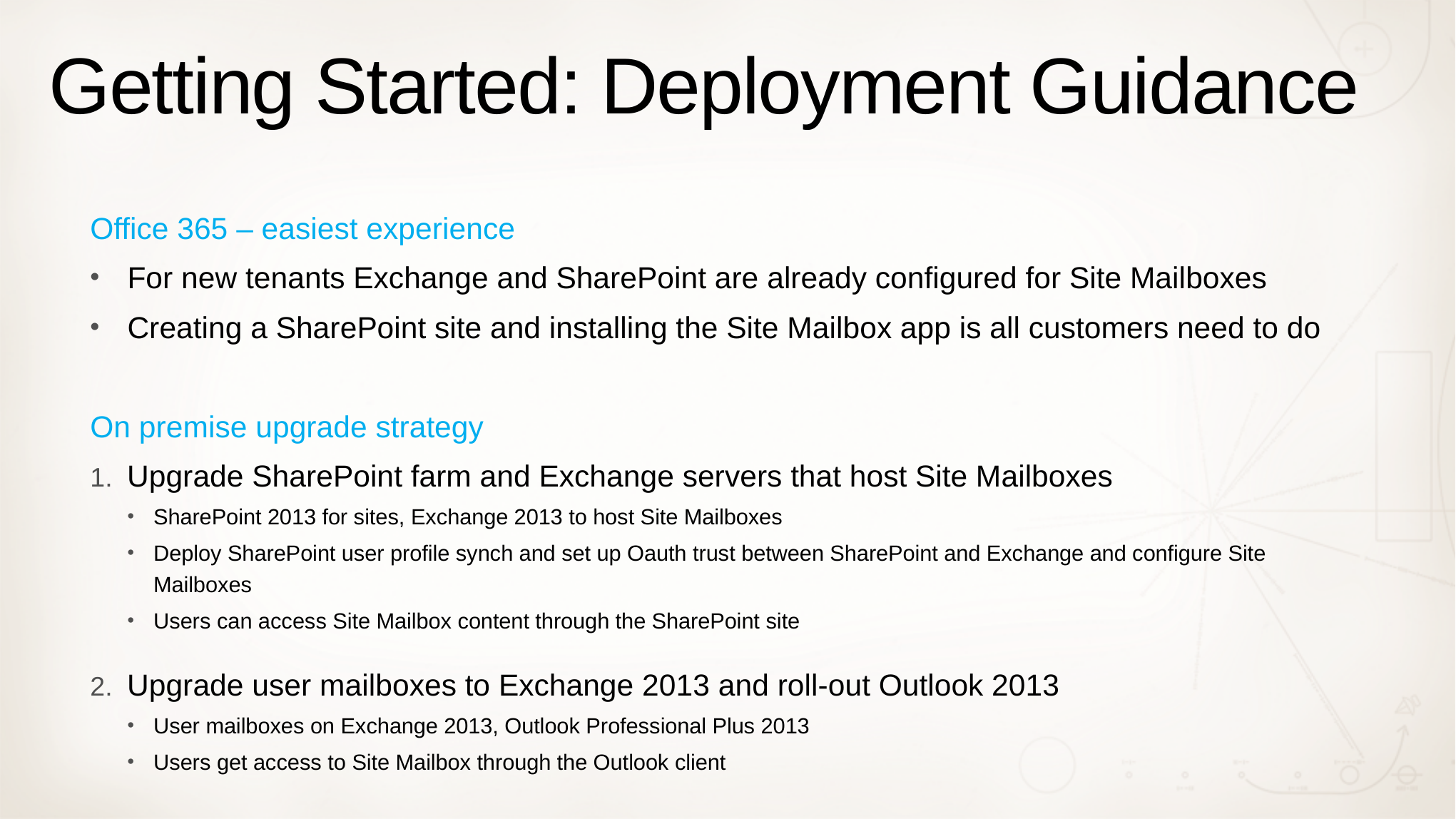

# Getting Started: Deployment Guidance
Office 365 – easiest experience
For new tenants Exchange and SharePoint are already configured for Site Mailboxes
Creating a SharePoint site and installing the Site Mailbox app is all customers need to do

On premise upgrade strategy
Upgrade SharePoint farm and Exchange servers that host Site Mailboxes
SharePoint 2013 for sites, Exchange 2013 to host Site Mailboxes
Deploy SharePoint user profile synch and set up Oauth trust between SharePoint and Exchange and configure Site Mailboxes
Users can access Site Mailbox content through the SharePoint site

Upgrade user mailboxes to Exchange 2013 and roll-out Outlook 2013
User mailboxes on Exchange 2013, Outlook Professional Plus 2013
Users get access to Site Mailbox through the Outlook client